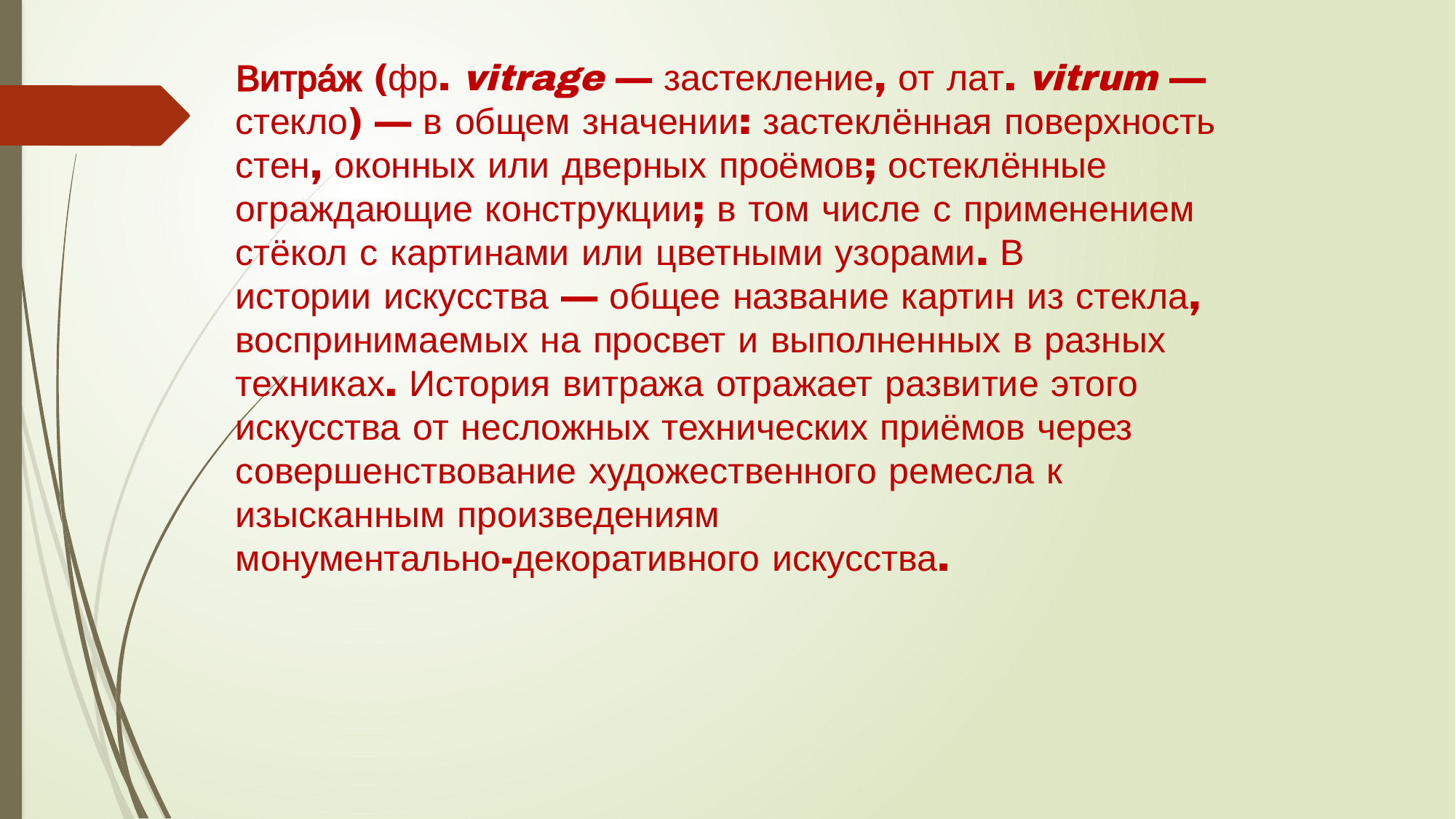

# Витра́ж (фр. vitrage — застекление, от лат. vitrum — стекло) — в общем значении: застеклённая поверхность стен, оконных или дверных проёмов; остеклённые ограждающие конструкции; в том числе с применением стёкол с картинами или цветными узорами. В истории искусства — общее название картин из стекла, воспринимаемых на просвет и выполненных в разных техниках. История витража отражает развитие этого искусства от несложных технических приёмов через совершенствование художественного ремесла к изысканным произведениям монументально-декоративного искусства.